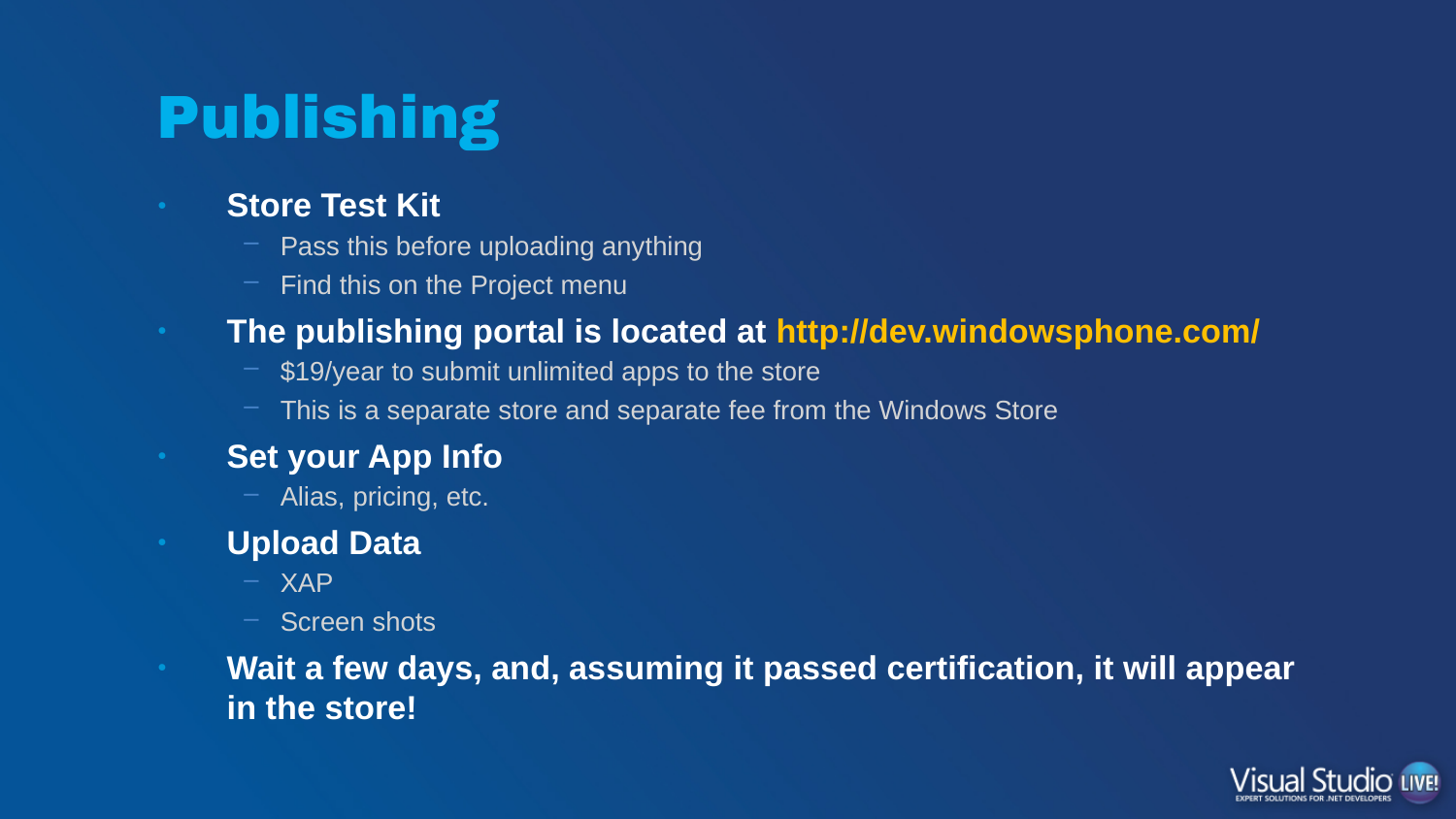

# Publishing
Store Test Kit
Pass this before uploading anything
Find this on the Project menu
The publishing portal is located at http://dev.windowsphone.com/
$19/year to submit unlimited apps to the store
This is a separate store and separate fee from the Windows Store
Set your App Info
Alias, pricing, etc.
Upload Data
XAP
Screen shots
Wait a few days, and, assuming it passed certification, it will appear in the store!